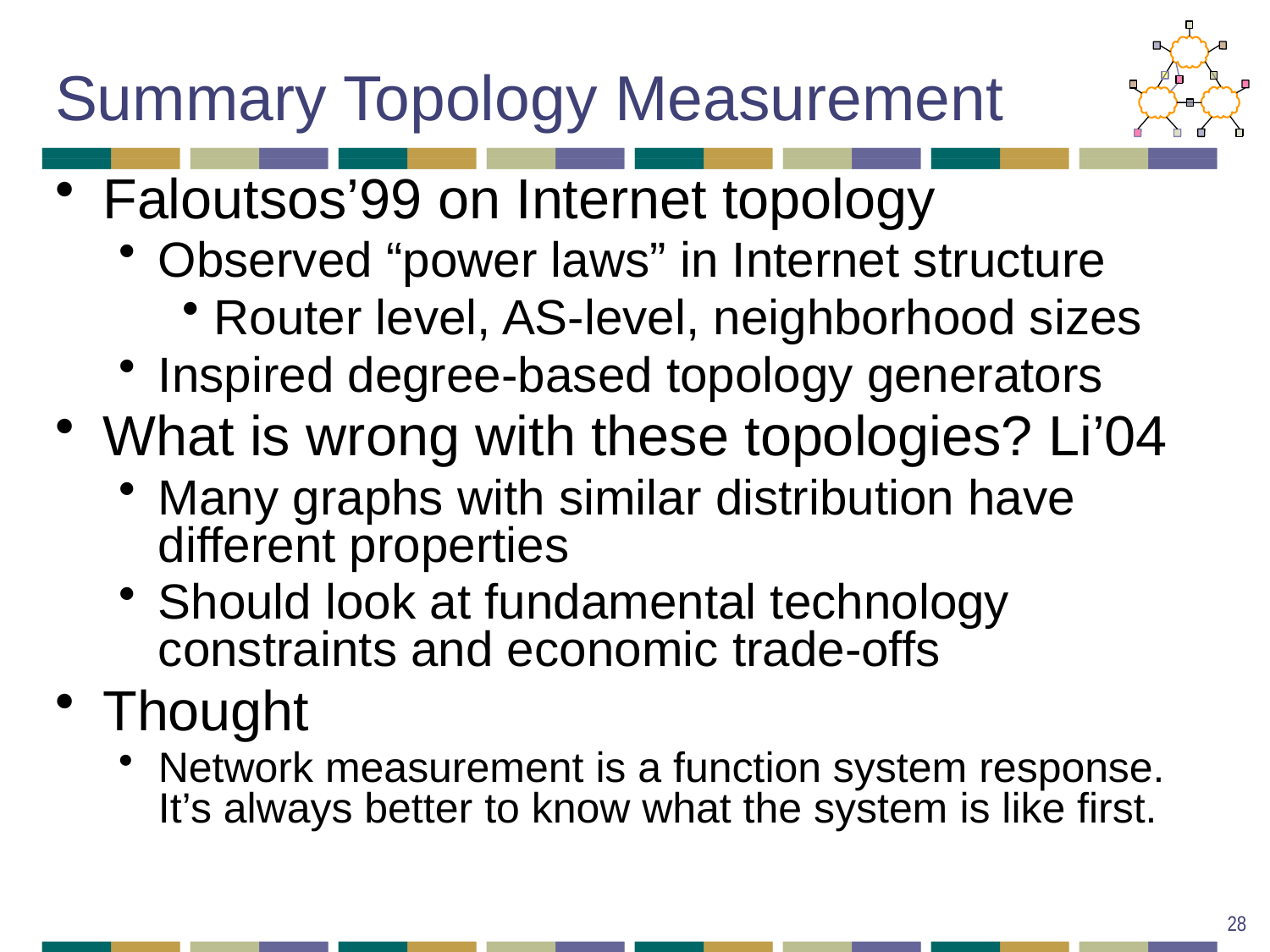

# Summary Topology Measurement
Faloutsos’99 on Internet topology
Observed “power laws” in Internet structure
Router level, AS-level, neighborhood sizes
Inspired degree-based topology generators
What is wrong with these topologies? Li’04
Many graphs with similar distribution have different properties
Should look at fundamental technology constraints and economic trade-offs
Thought
Network measurement is a function system response. It’s always better to know what the system is like first.
28